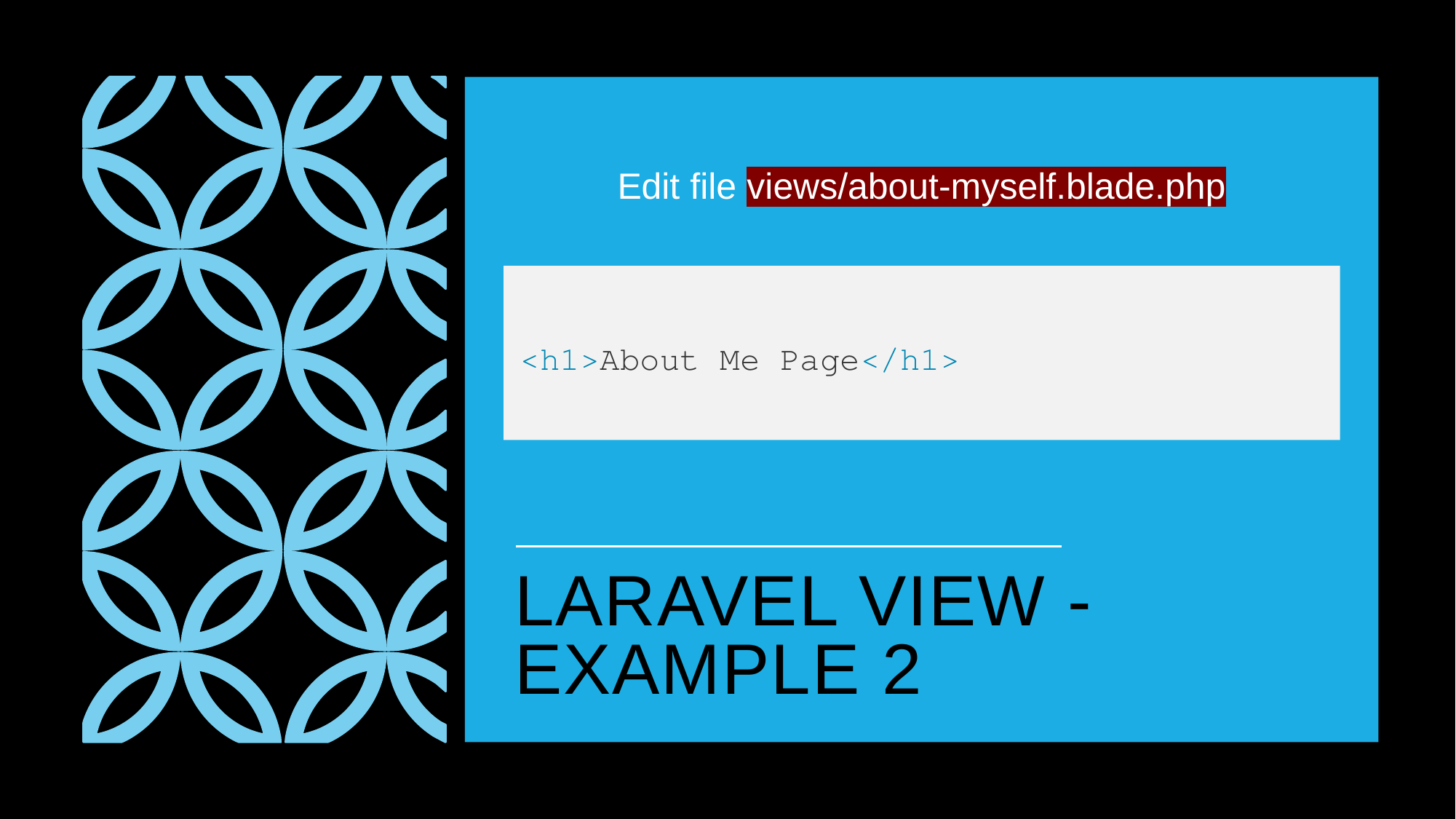

Edit file views/about-myself.blade.php

<h1>About Me Page</h1>

# LARAVEl VIEW - example 2